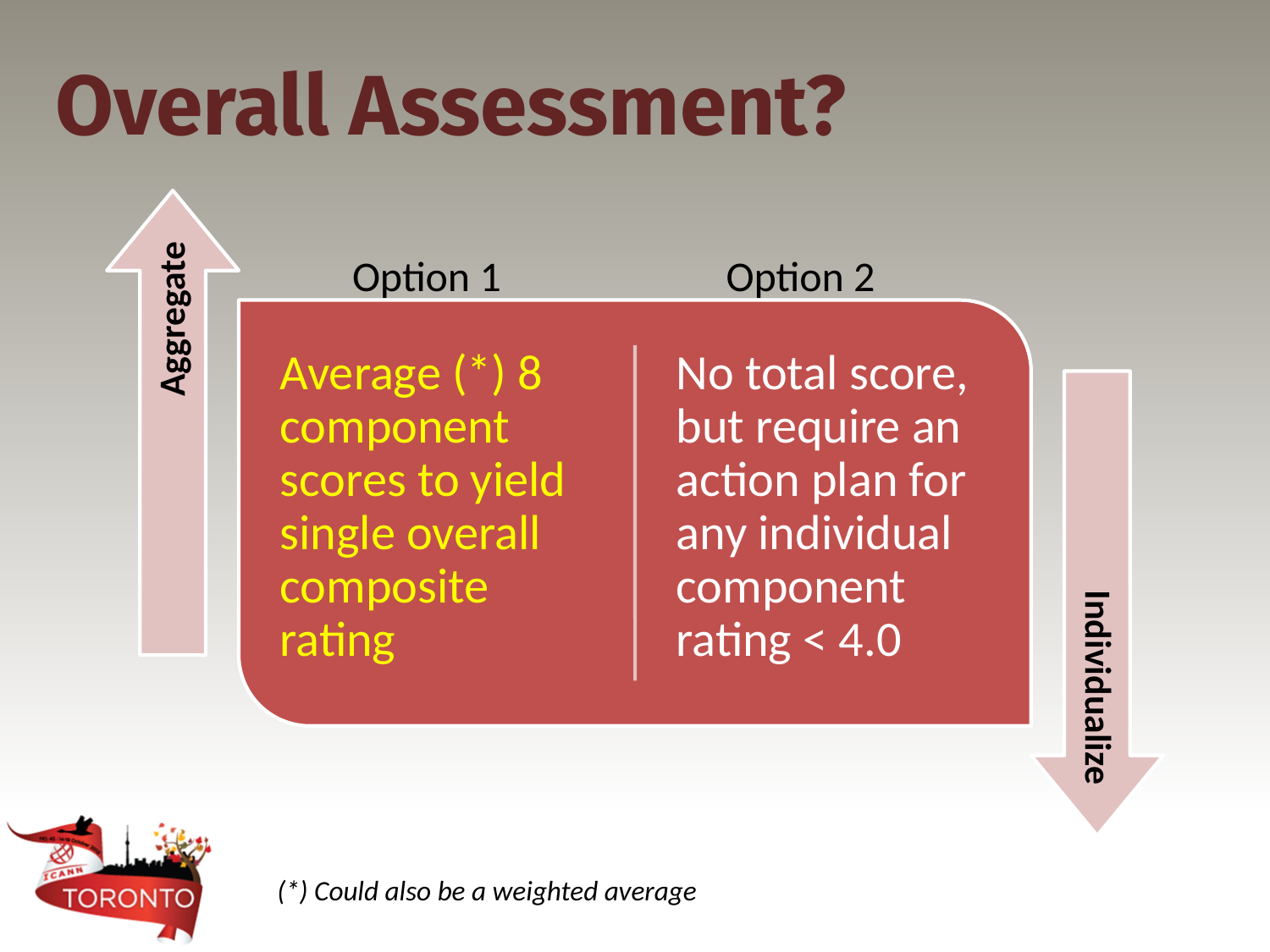

# Overall Assessment?
Average (*) 8 component scores to yield single overall composite rating
No total score, but require an action plan for any individual component rating < 4.0
Aggregate
Individualize
Option 1
Option 2
(*) Could also be a weighted average
15